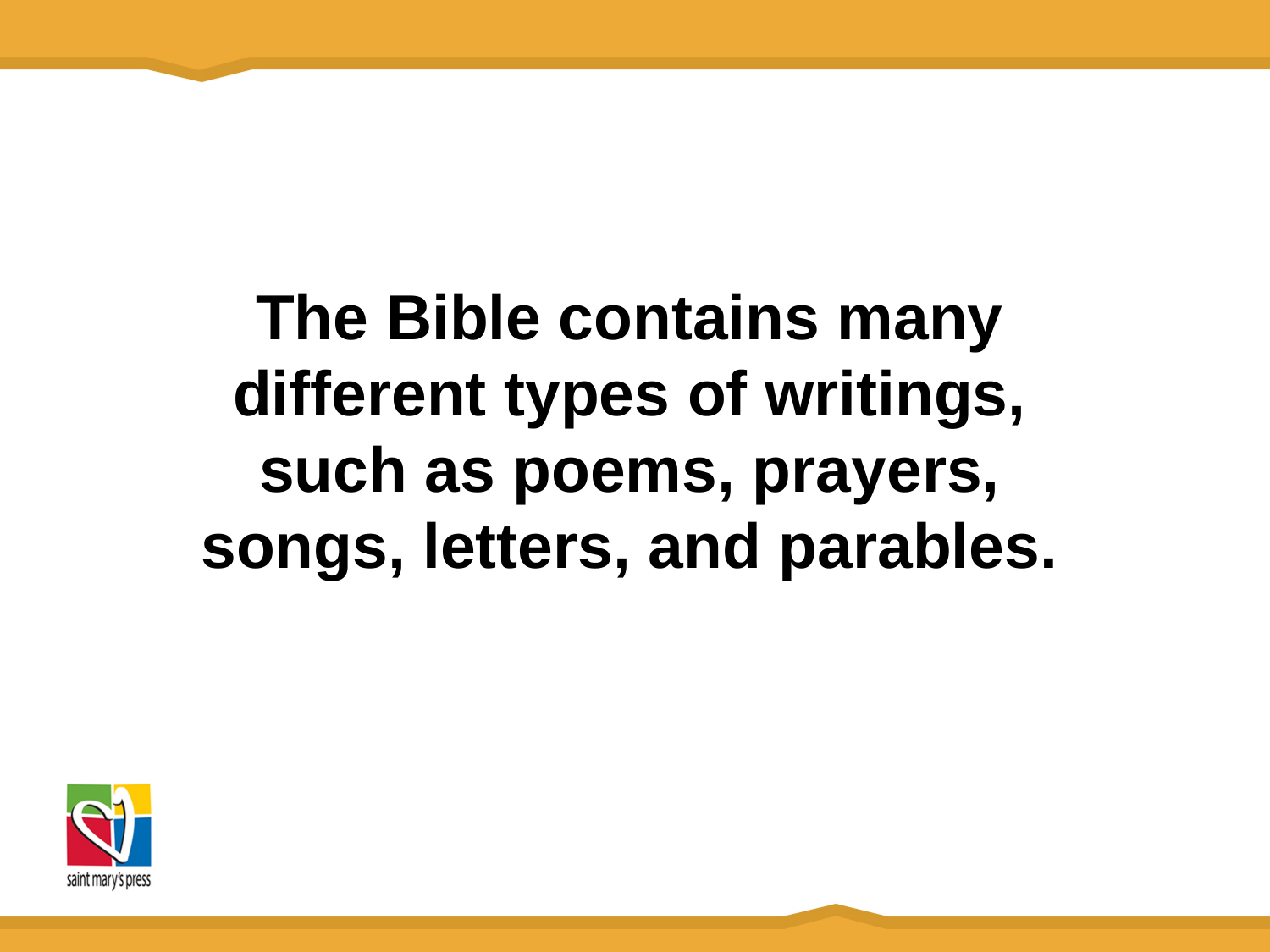

# The Bible contains many different types of writings, such as poems, prayers, songs, letters, and parables.